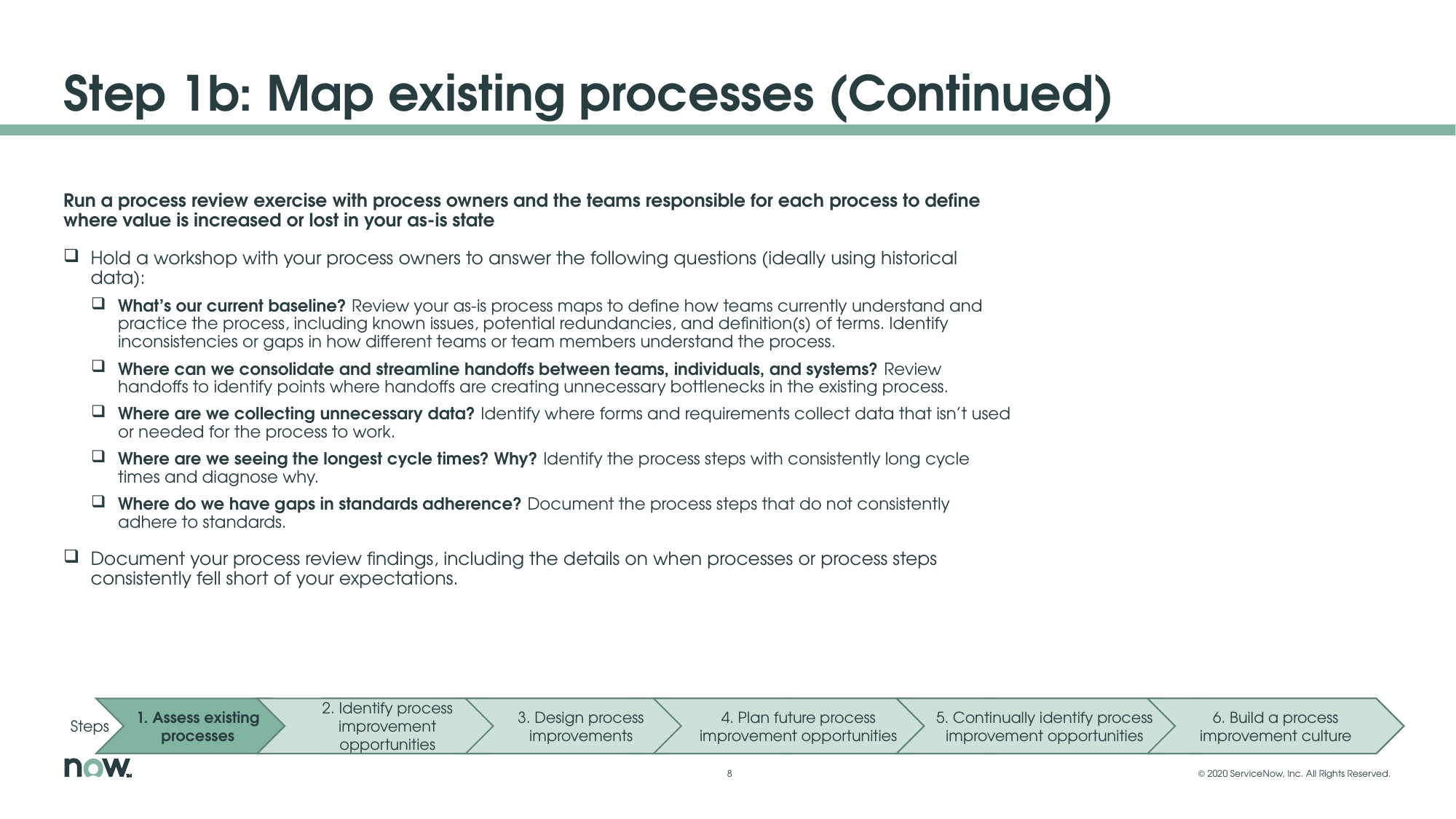

# Step 1b: Map existing processes (Continued)

Run a process review exercise with process owners and the teams responsible for each process to define where value is increased or lost in your as-is state
Hold a workshop with your process owners to answer the following questions (ideally using historical data):
What’s our current baseline? Review your as-is process maps to define how teams currently understand and practice the process, including known issues, potential redundancies, and definition(s) of terms. Identify inconsistencies or gaps in how different teams or team members understand the process.
Where can we consolidate and streamline handoffs between teams, individuals, and systems? Review handoffs to identify points where handoffs are creating unnecessary bottlenecks in the existing process.
Where are we collecting unnecessary data? Identify where forms and requirements collect data that isn’t used or needed for the process to work.
Where are we seeing the longest cycle times? Why? Identify the process steps with consistently long cycle times and diagnose why.
Where do we have gaps in standards adherence? Document the process steps that do not consistently adhere to standards.
Document your process review findings, including the details on when processes or process steps consistently fell short of your expectations.

1. Assess existing processes
2. Identify process improvement opportunities
3. Design process improvements
4. Plan future process improvement opportunities
5. Continually identify process improvement opportunities
6. Build a process improvement culture
Steps
Steps
1. Assess existing processes
2. Identify process improvement opportunities
3. Design process improvements
4. Plan future process improvement opportunities
5. Continually identify process improvement opportunities
6. Build a process improvement culture